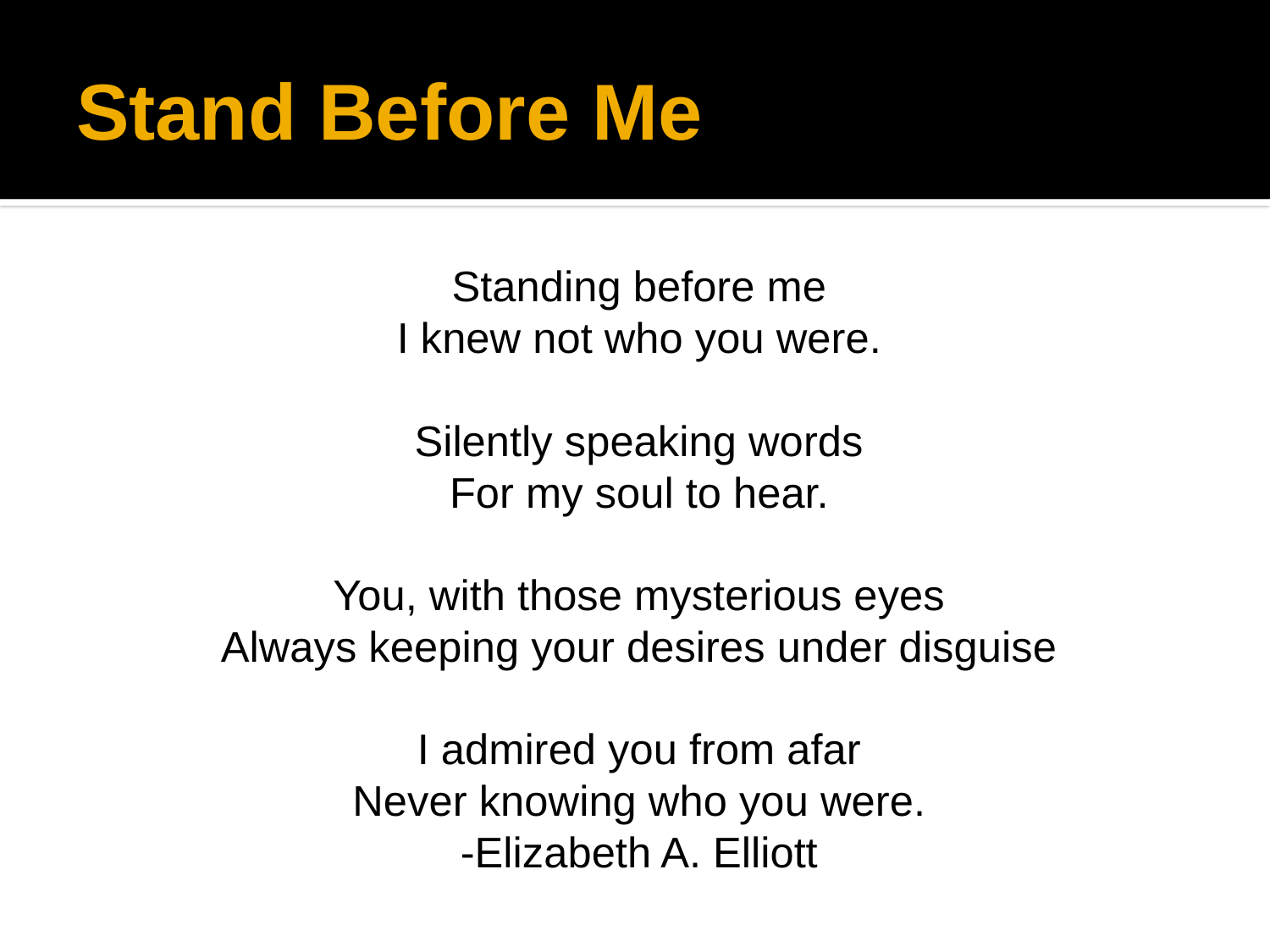

# Stand Before Me
Standing before me
I knew not who you were.

Silently speaking words
For my soul to hear.

You, with those mysterious eyes
Always keeping your desires under disguise

I admired you from afar
Never knowing who you were.
-Elizabeth A. Elliott